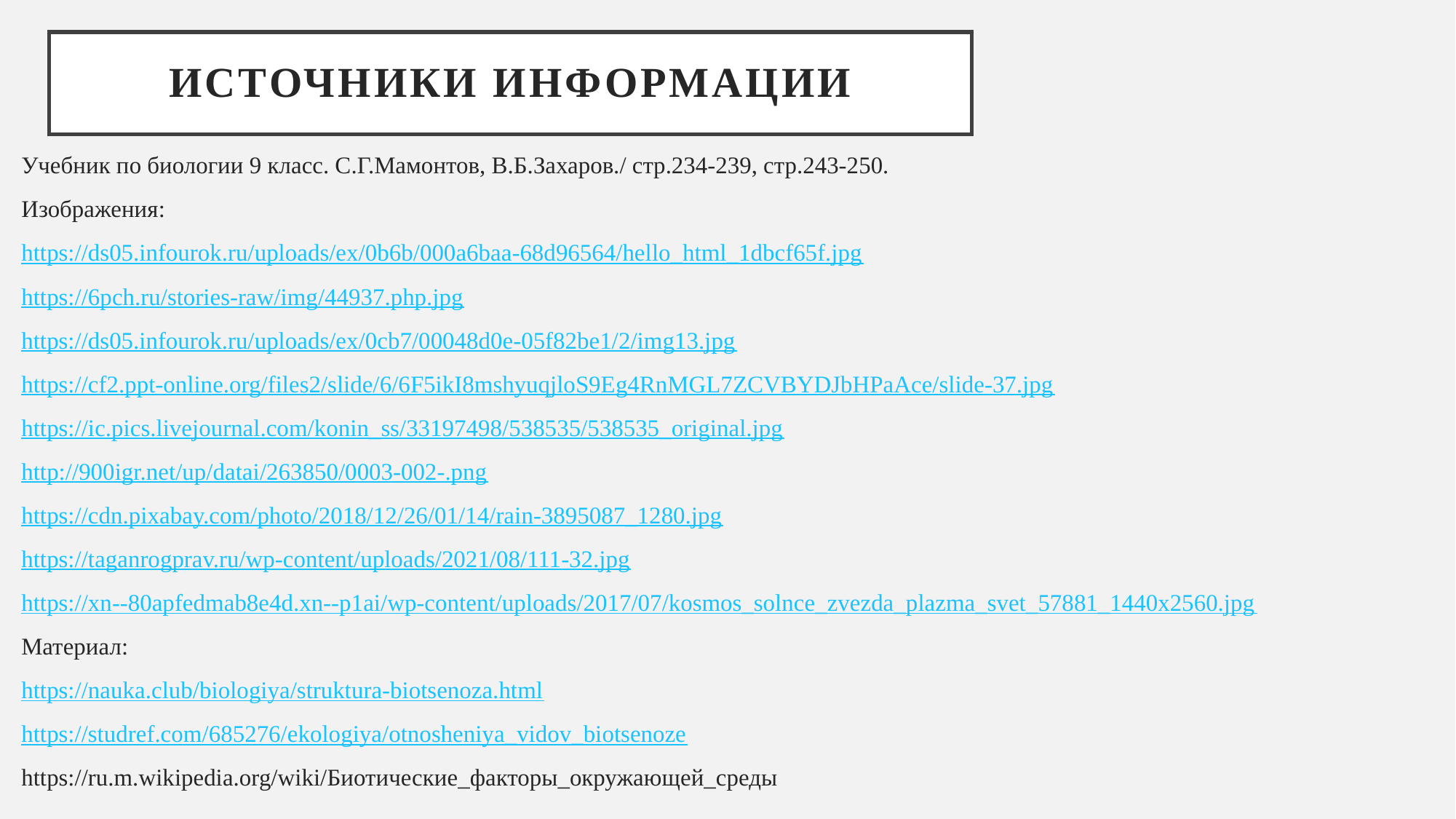

# Источники информации
Учебник по биологии 9 класс. С.Г.Мамонтов, В.Б.Захаров./ стр.234-239, стр.243-250.
Изображения:
https://ds05.infourok.ru/uploads/ex/0b6b/000a6baa-68d96564/hello_html_1dbcf65f.jpg
https://6pch.ru/stories-raw/img/44937.php.jpg
https://ds05.infourok.ru/uploads/ex/0cb7/00048d0e-05f82be1/2/img13.jpg
https://cf2.ppt-online.org/files2/slide/6/6F5ikI8mshyuqjloS9Eg4RnMGL7ZCVBYDJbHPaAce/slide-37.jpg
https://ic.pics.livejournal.com/konin_ss/33197498/538535/538535_original.jpg
http://900igr.net/up/datai/263850/0003-002-.png
https://cdn.pixabay.com/photo/2018/12/26/01/14/rain-3895087_1280.jpg
https://taganrogprav.ru/wp-content/uploads/2021/08/111-32.jpg
https://xn--80apfedmab8e4d.xn--p1ai/wp-content/uploads/2017/07/kosmos_solnce_zvezda_plazma_svet_57881_1440x2560.jpg
Материал:
https://nauka.club/biologiya/struktura-biotsenoza.html
https://studref.com/685276/ekologiya/otnosheniya_vidov_biotsenoze
https://ru.m.wikipedia.org/wiki/Биотические_факторы_окружающей_среды